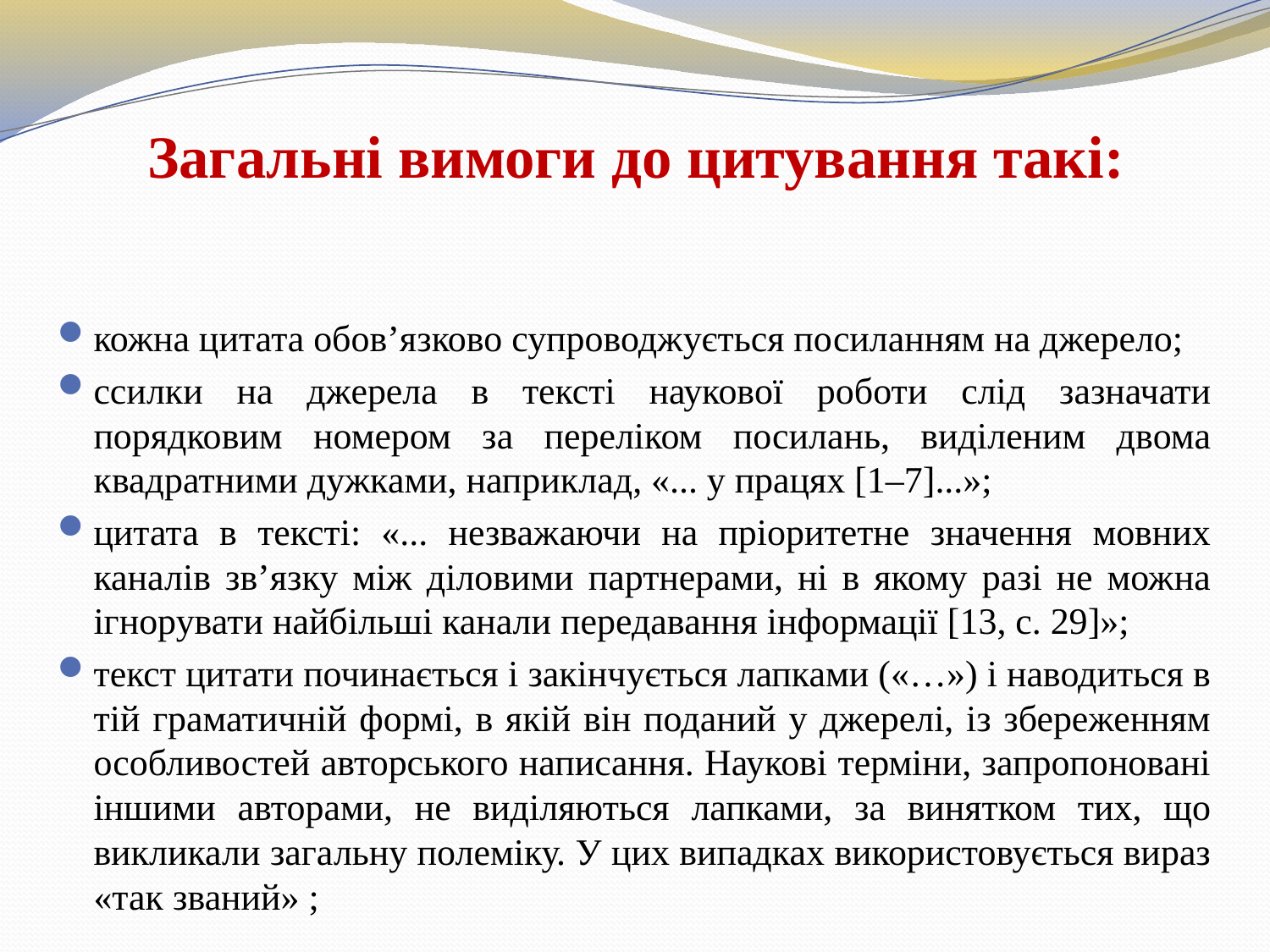

# Загальні вимоги до цитування такі:

кожна цитата обов’язково супроводжується посиланням на джерело;
ссилки на джерела в тексті наукової роботи слід зазначати порядковим номером за переліком посилань, виділеним двома квадратними дужками, наприклад, «... у працях [1–7]...»;
цитата в тексті: «... незважаючи на пріоритетне значення мовних каналів зв’язку між діловими партнерами, ні в якому разі не можна ігнорувати найбільші канали передавання інформації [13, с. 29]»;
текст цитати починається і закінчується лапками («…») і наводиться в тій граматичній формі, в якій він поданий у джерелі, із збереженням особливостей авторського написання. Наукові терміни, запропоновані іншими авторами, не виділяються лапками, за винятком тих, що викликали загальну полеміку. У цих випадках використовується вираз «так званий» ;